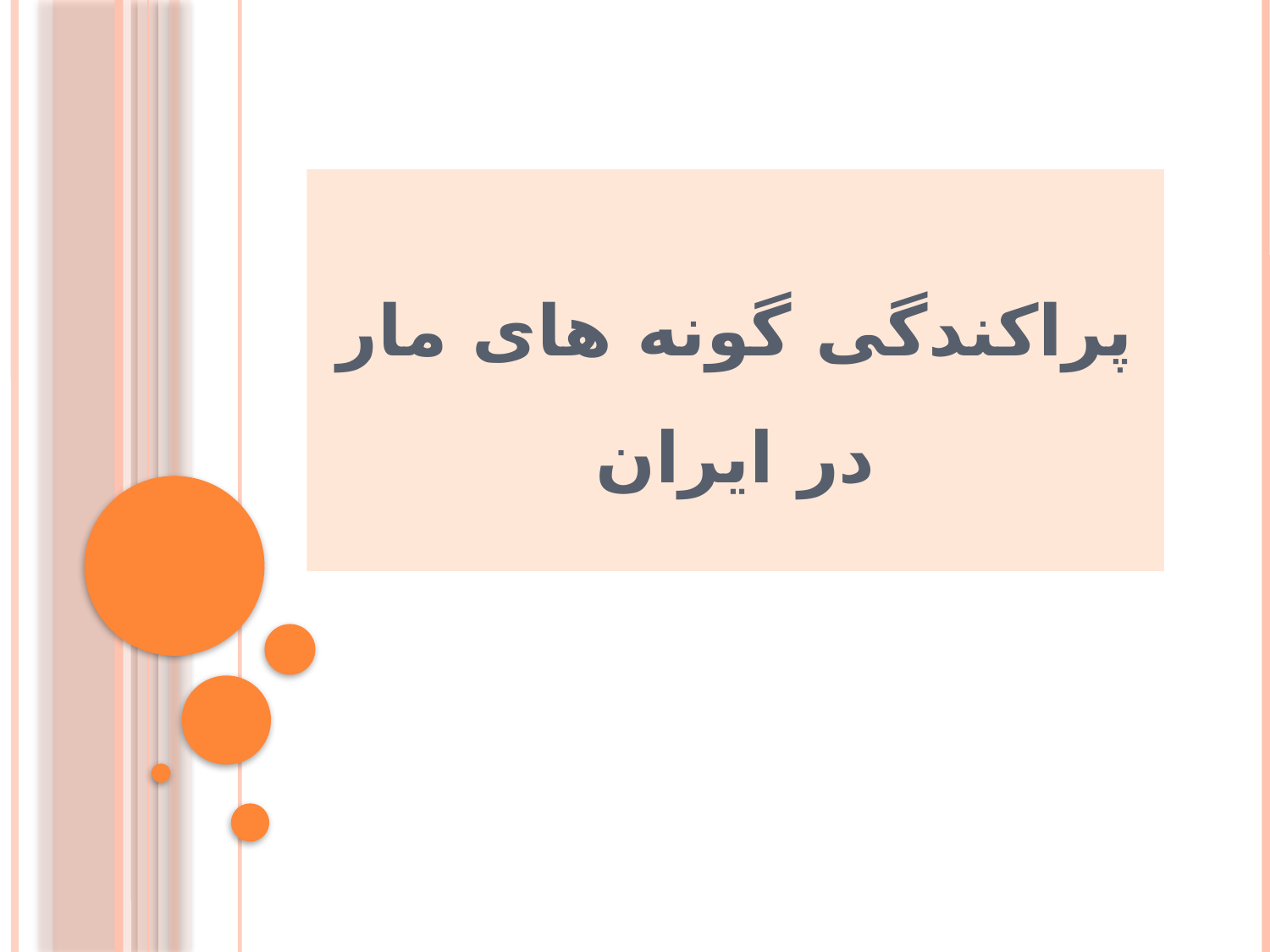

# پراکندگی گونه های مار در ایران